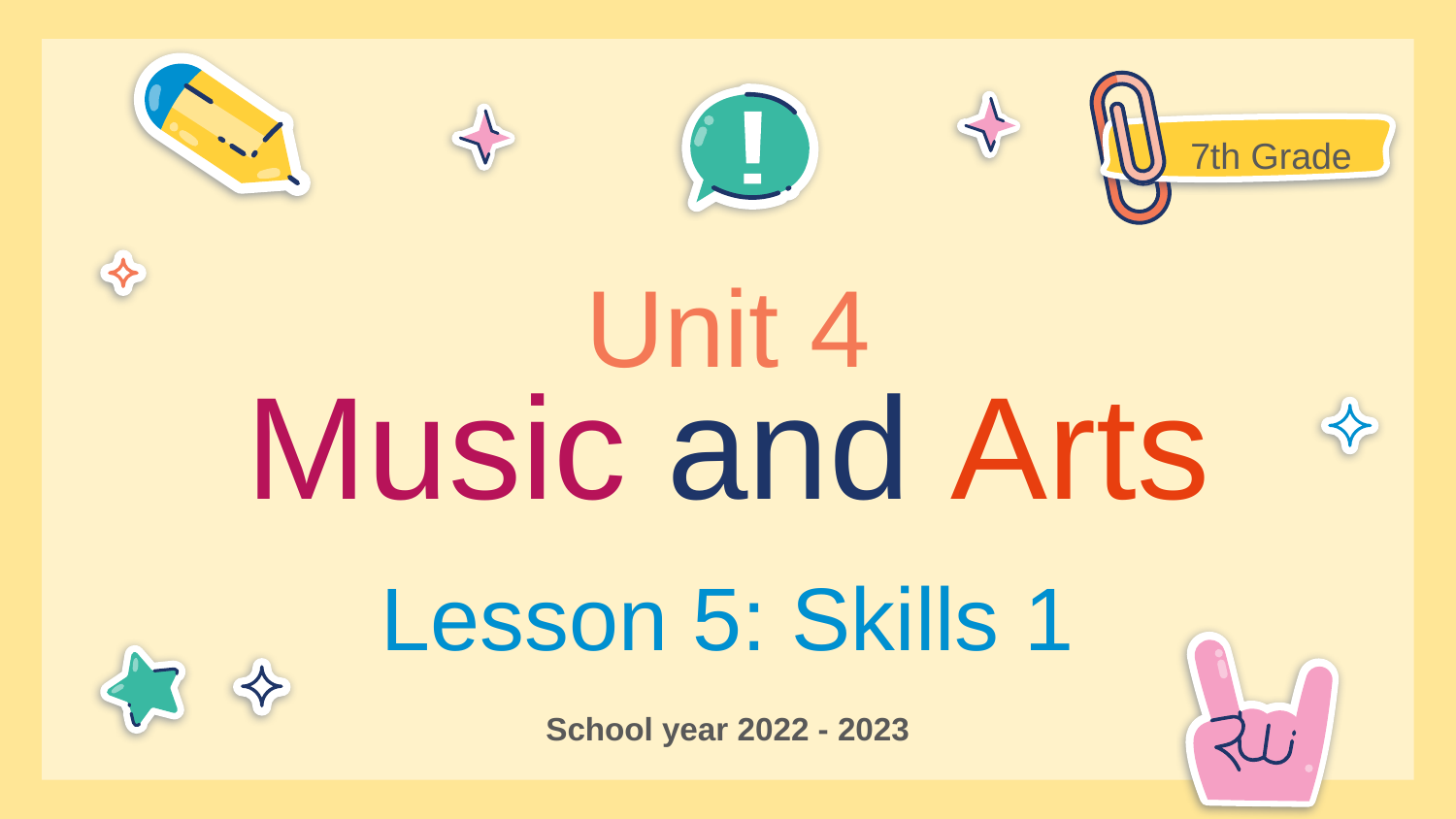

!

7th Grade

# Unit 4 Music and Arts Lesson 5: Skills 1

School year 2022 - 2023